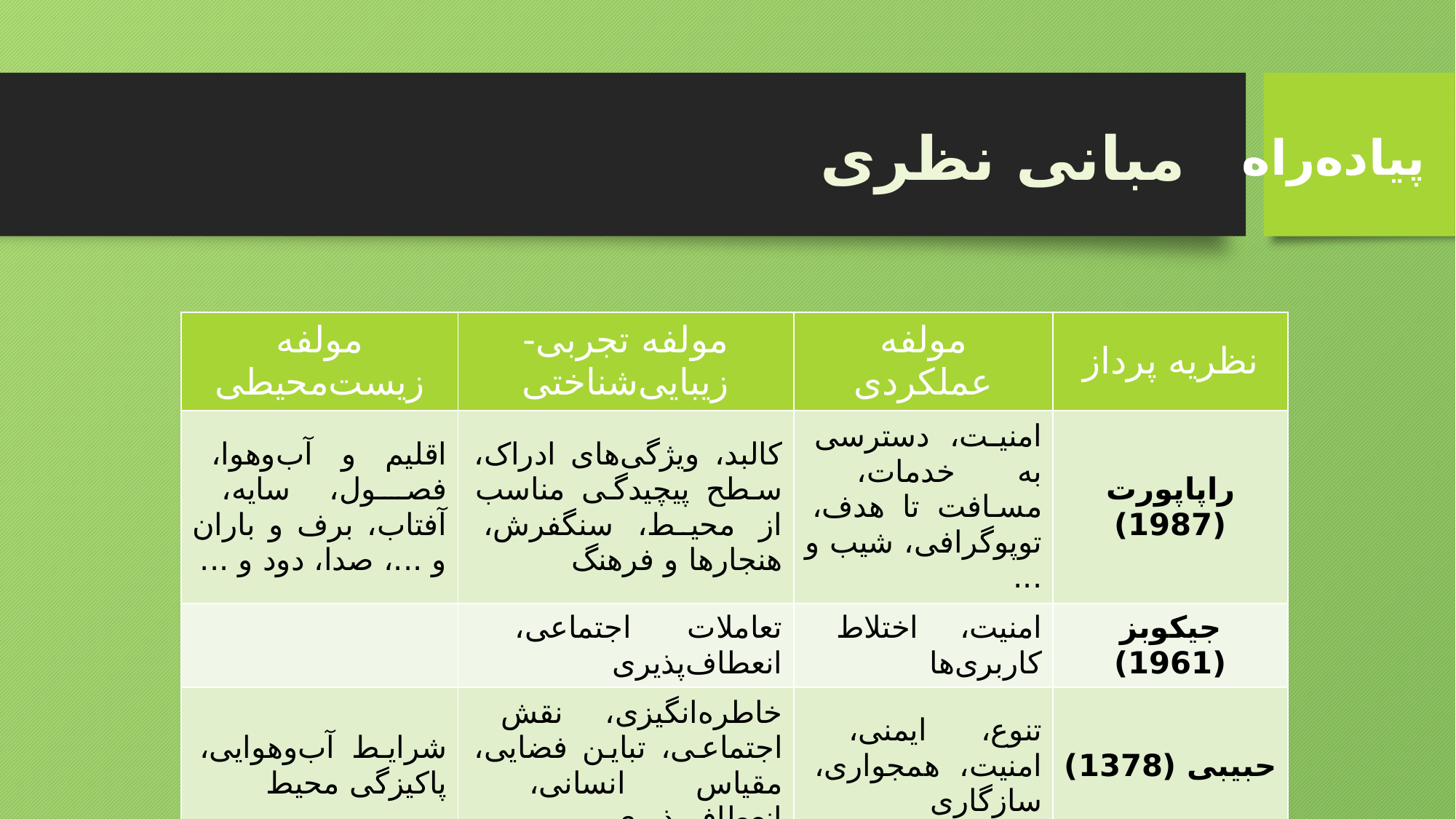

مبانی نظری
پیاده‌راه
| مولفه زیست‌محیطی | مولفه تجربی-زیبایی‌شناختی | مولفه عملکردی | نظریه پرداز |
| --- | --- | --- | --- |
| اقلیم و آب‌وهوا، فصول، سایه، آفتاب، برف و باران و ...، صدا، دود و ... | کالبد، ویژگی‌های ادراک، سطح پیچیدگی مناسب از محیط، سنگفرش، هنجارها و فرهنگ | امنیت، دسترسی به خدمات، مسافت تا هدف، توپوگرافی، شیب و ... | راپاپورت (1987) |
|  | تعاملات اجتماعی، انعطاف‌پذیری | امنیت، اختلاط کاربری‌ها | جیکوبز (1961) |
| شرایط آب‌وهوایی، پاکیزگی محیط | خاطره‌انگیزی، نقش اجتماعی، تباین فضایی، مقیاس انسانی، انعطاف‌پذیری | تنوع، ایمنی، امنیت، همجواری، سازگاری | حبیبی (1378) |